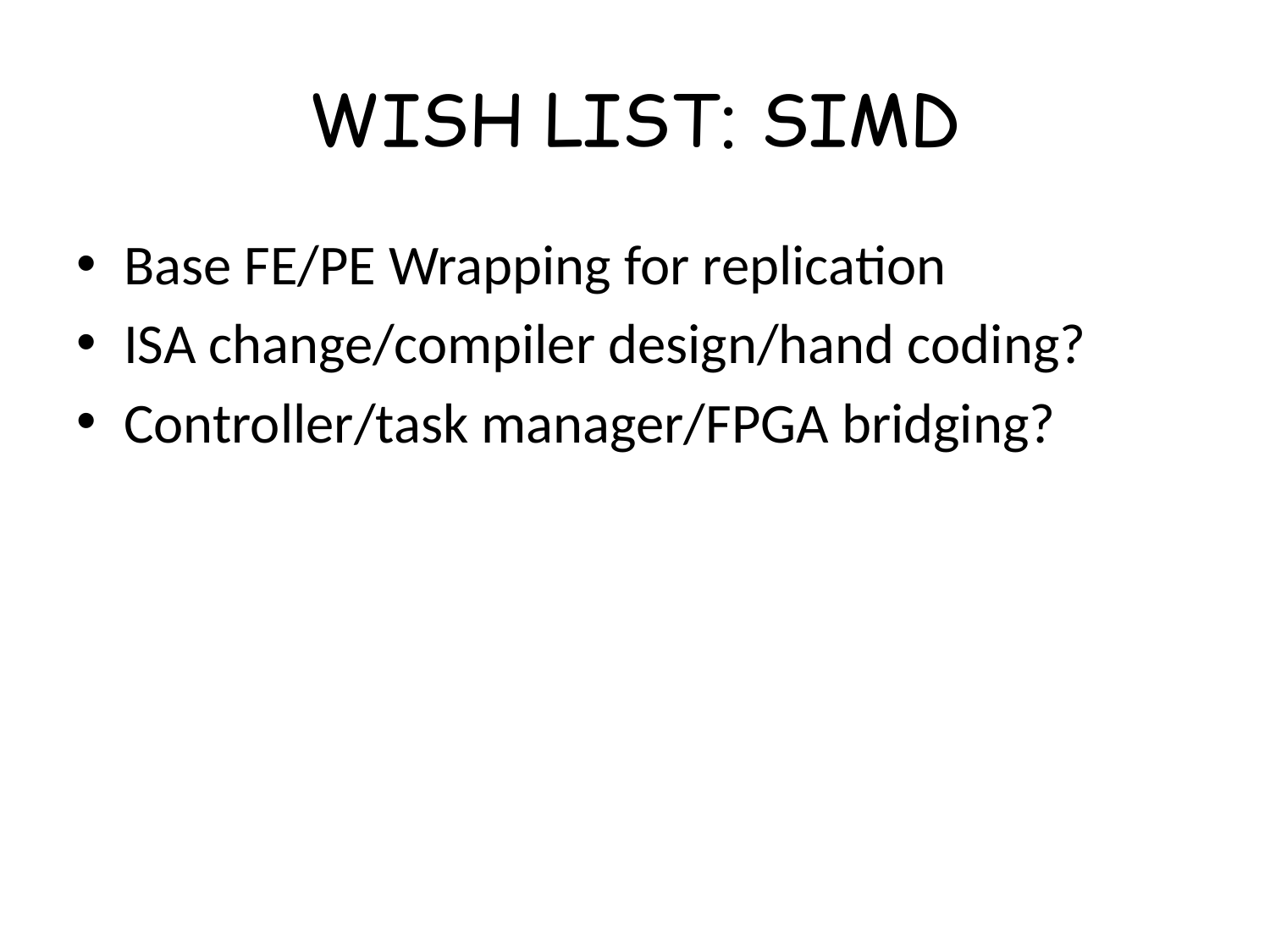

# WISH LIST: SIMD
Base FE/PE Wrapping for replication
ISA change/compiler design/hand coding?
Controller/task manager/FPGA bridging?